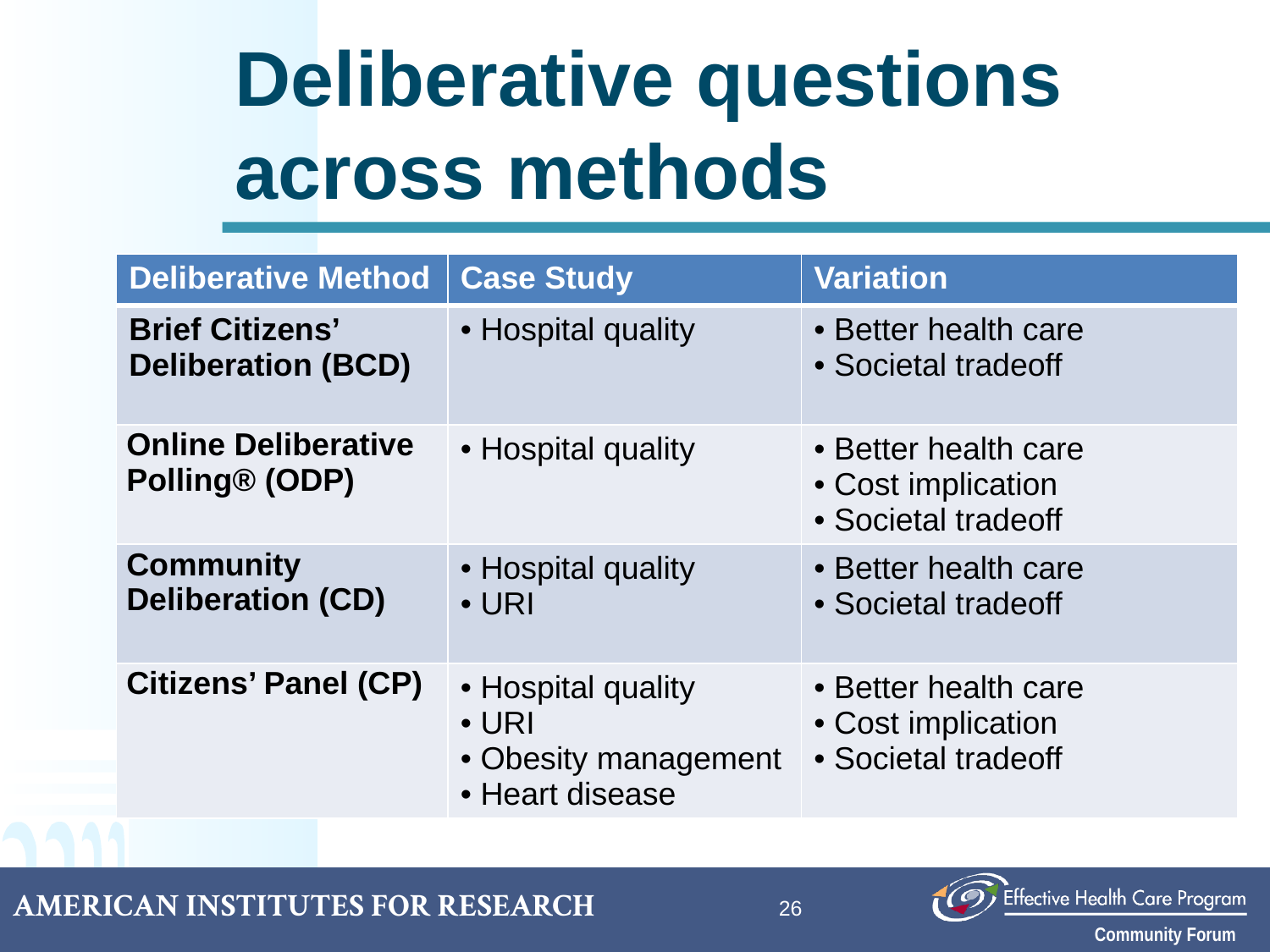

# Deliberative questions across methods
| Deliberative Method | Case Study | Variation |
| --- | --- | --- |
| Brief Citizens’ Deliberation (BCD) | Hospital quality | Better health care Societal tradeoff |
| Online Deliberative Polling® (ODP) | Hospital quality | Better health care Cost implication Societal tradeoff |
| Community Deliberation (CD) | Hospital quality URI | Better health care Societal tradeoff |
| Citizens’ Panel (CP) | Hospital quality URI Obesity management Heart disease | Better health care Cost implication Societal tradeoff |